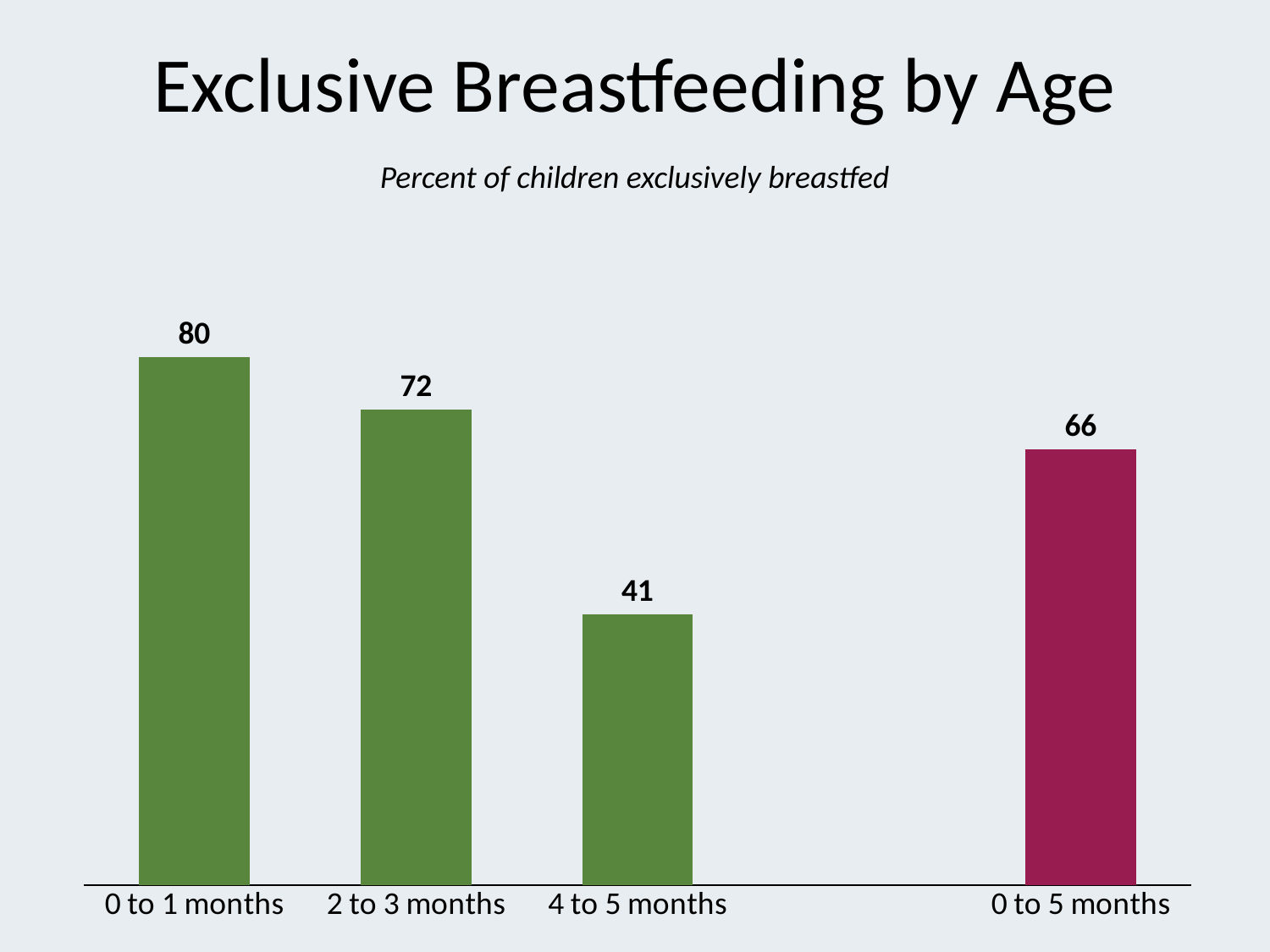

# Exclusive Breastfeeding by Age
Percent of children exclusively breastfed

### Chart

| Category | Series 1 |
|---|---|
| 0 to 1 months | 80.0 |
| 2 to 3 months | 72.0 |
| 4 to 5 months | 41.0 |
|  | None |
| 0 to 5 months | 66.0 |